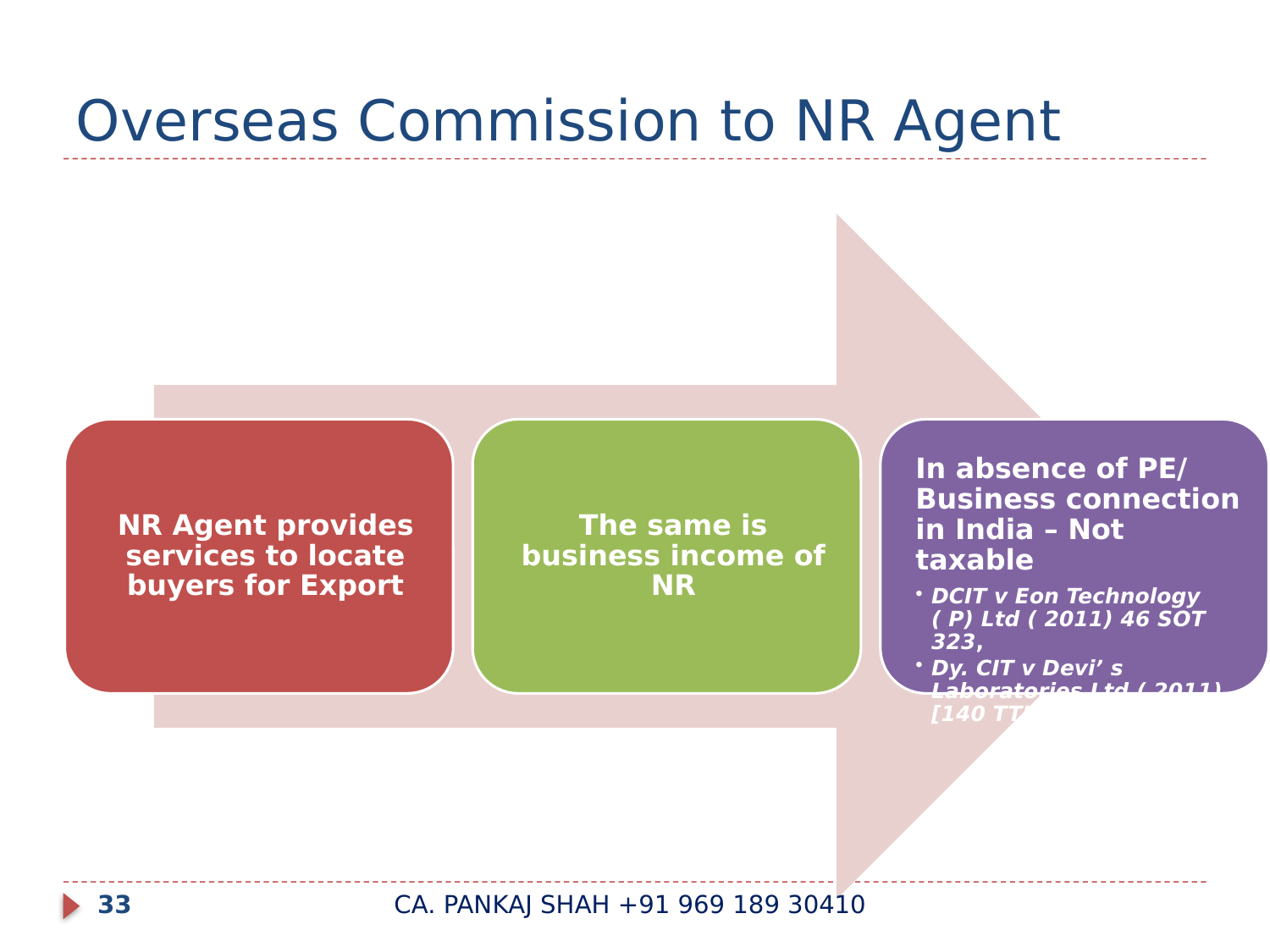

# Overseas Commission to NR Agent
NR Agent provides services to locate buyers for Export
The same is business income of NR
In absence of PE/ Business connection in India – Not taxable
DCIT v Eon Technology ( P) Ltd ( 2011) 46 SOT 323,
Dy. CIT v Devi’ s Laboratories Ltd ( 2011) [140 TTJ 746]
33
CA. PANKAJ SHAH +91 969 189 30410